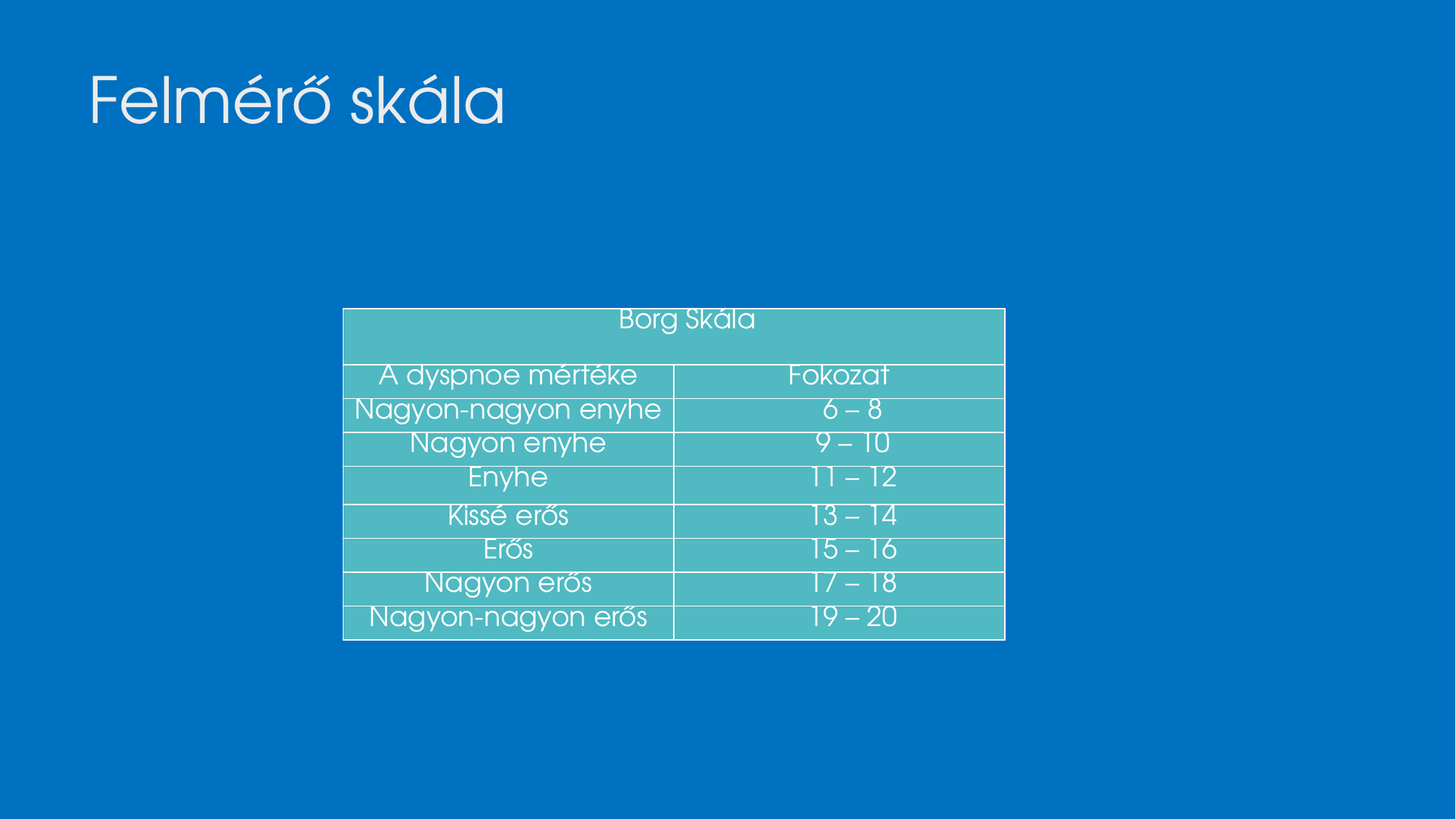

# Felmérő skála
| Borg Skála |  |
| --- | --- |
| A dyspnoe mértéke | Fokozat |
| Nagyon-nagyon enyhe | 6 – 8 |
| Nagyon enyhe | 9 – 10 |
| Enyhe | 11 – 12 |
| Kissé erős | 13 – 14 |
| Erős | 15 – 16 |
| Nagyon erős | 17 – 18 |
| Nagyon-nagyon erős | 19 – 20 |